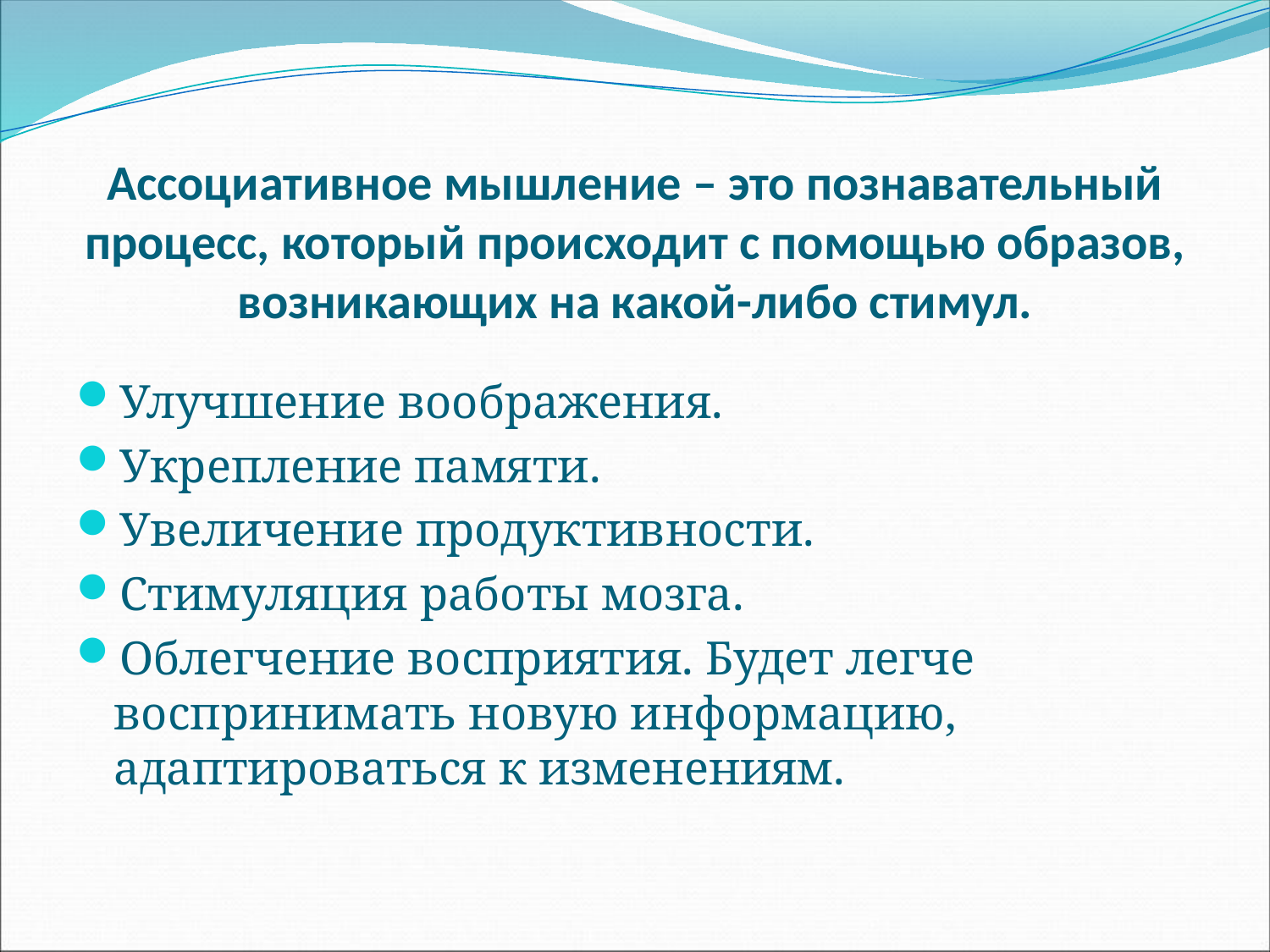

# Ассоциативное мышление – это познавательный процесс, который происходит с помощью образов, возникающих на какой-либо стимул.
Улучшение воображения.
Укрепление памяти.
Увеличение продуктивности.
Стимуляция работы мозга.
Облегчение восприятия. Будет легче воспринимать новую информацию, адаптироваться к изменениям.